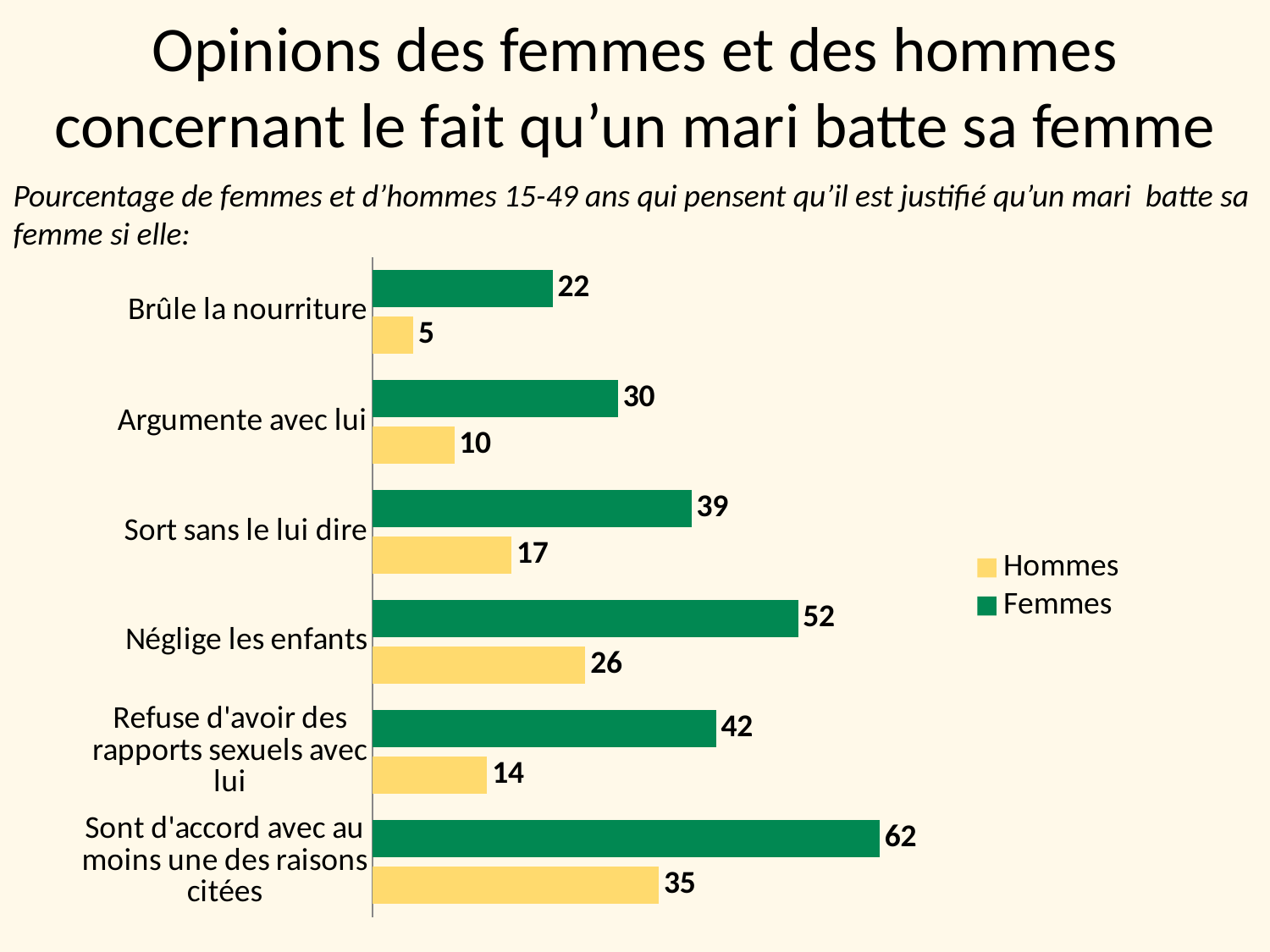

# Opinions des femmes et des hommes concernant le fait qu’un mari batte sa femme
Pourcentage de femmes et d’hommes 15-49 ans qui pensent qu’il est justifié qu’un mari  batte sa femme si elle:

### Chart

| Category | Femmes | Hommes |
|---|---|---|
| Brûle la nourriture | 22.0 | 5.0 |
| Argumente avec lui | 30.0 | 10.0 |
| Sort sans le lui dire | 39.0 | 17.0 |
| Néglige les enfants | 52.0 | 26.0 |
| Refuse d'avoir des rapports sexuels avec lui | 42.0 | 14.0 |
| Sont d'accord avec au moins une des raisons citées | 62.0 | 35.0 |